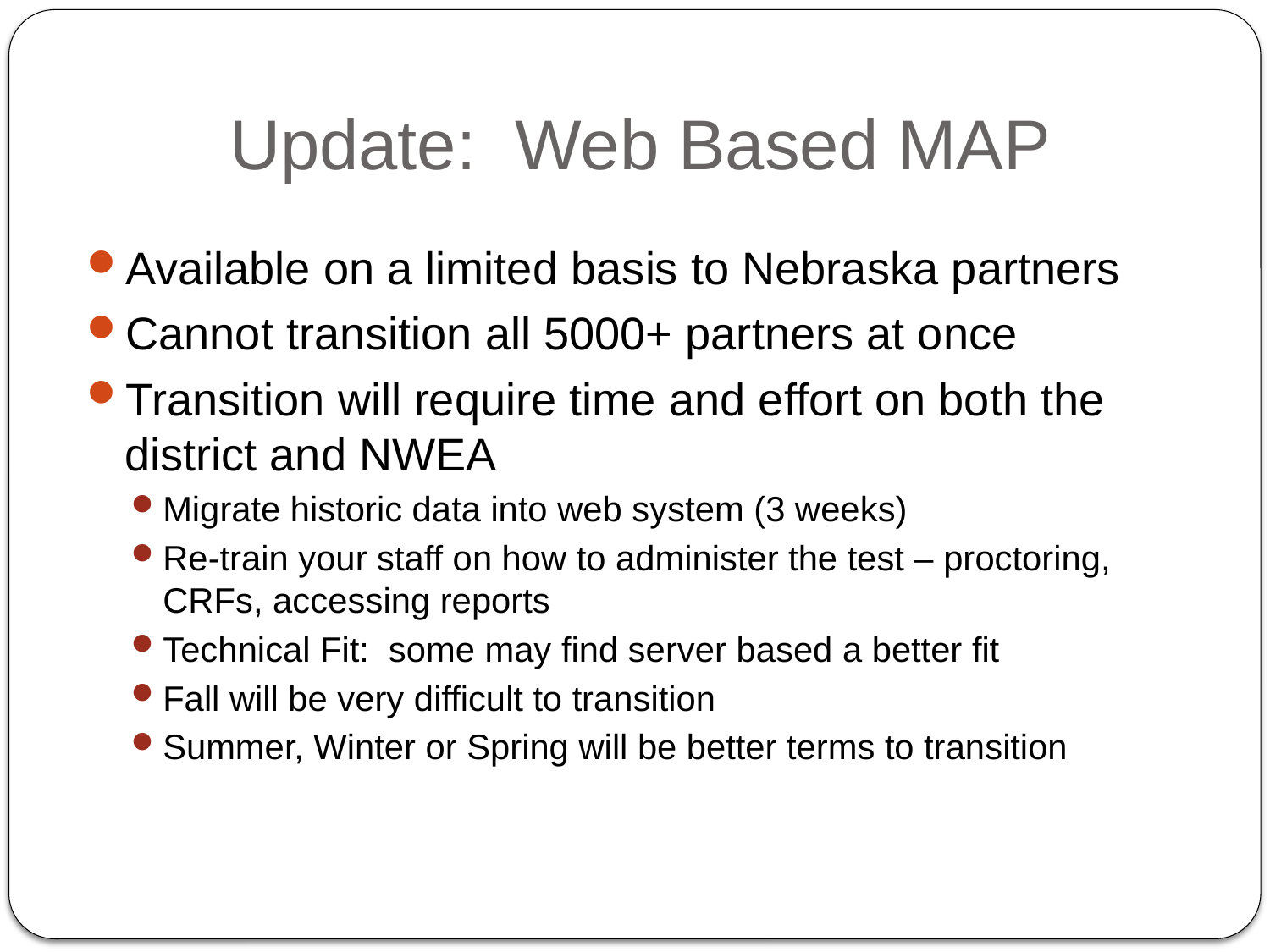

# Update:  Web Based MAP
Available on a limited basis to Nebraska partners
Cannot transition all 5000+ partners at once
Transition will require time and effort on both the district and NWEA
Migrate historic data into web system (3 weeks)
Re-train your staff on how to administer the test – proctoring, CRFs, accessing reports
Technical Fit:  some may find server based a better fit
Fall will be very difficult to transition
Summer, Winter or Spring will be better terms to transition